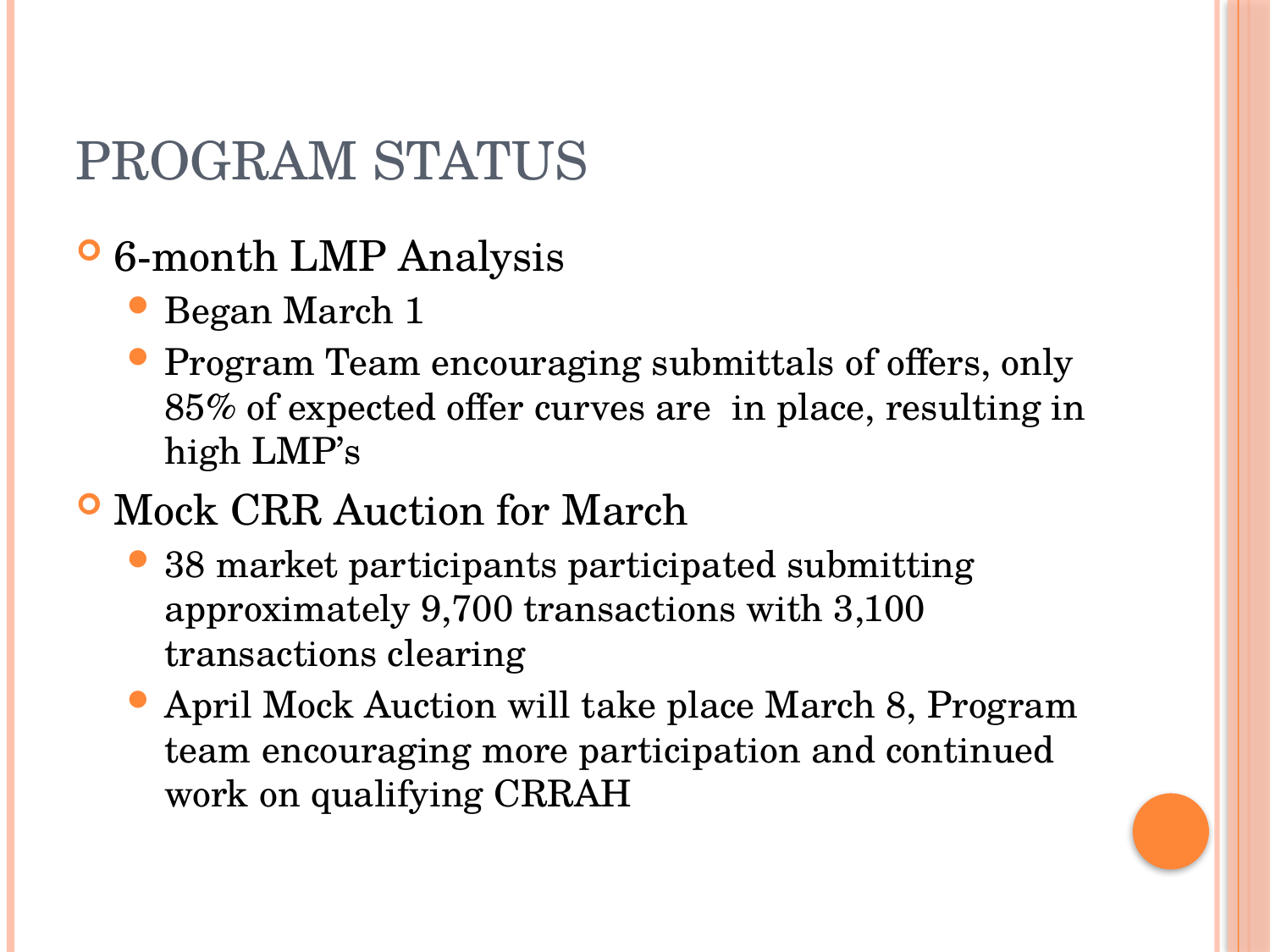

# Program Status
6-month LMP Analysis
Began March 1
Program Team encouraging submittals of offers, only 85% of expected offer curves are  in place, resulting in high LMP’s
Mock CRR Auction for March
38 market participants participated submitting approximately 9,700 transactions with 3,100 transactions clearing
April Mock Auction will take place March 8, Program team encouraging more participation and continued work on qualifying CRRAH